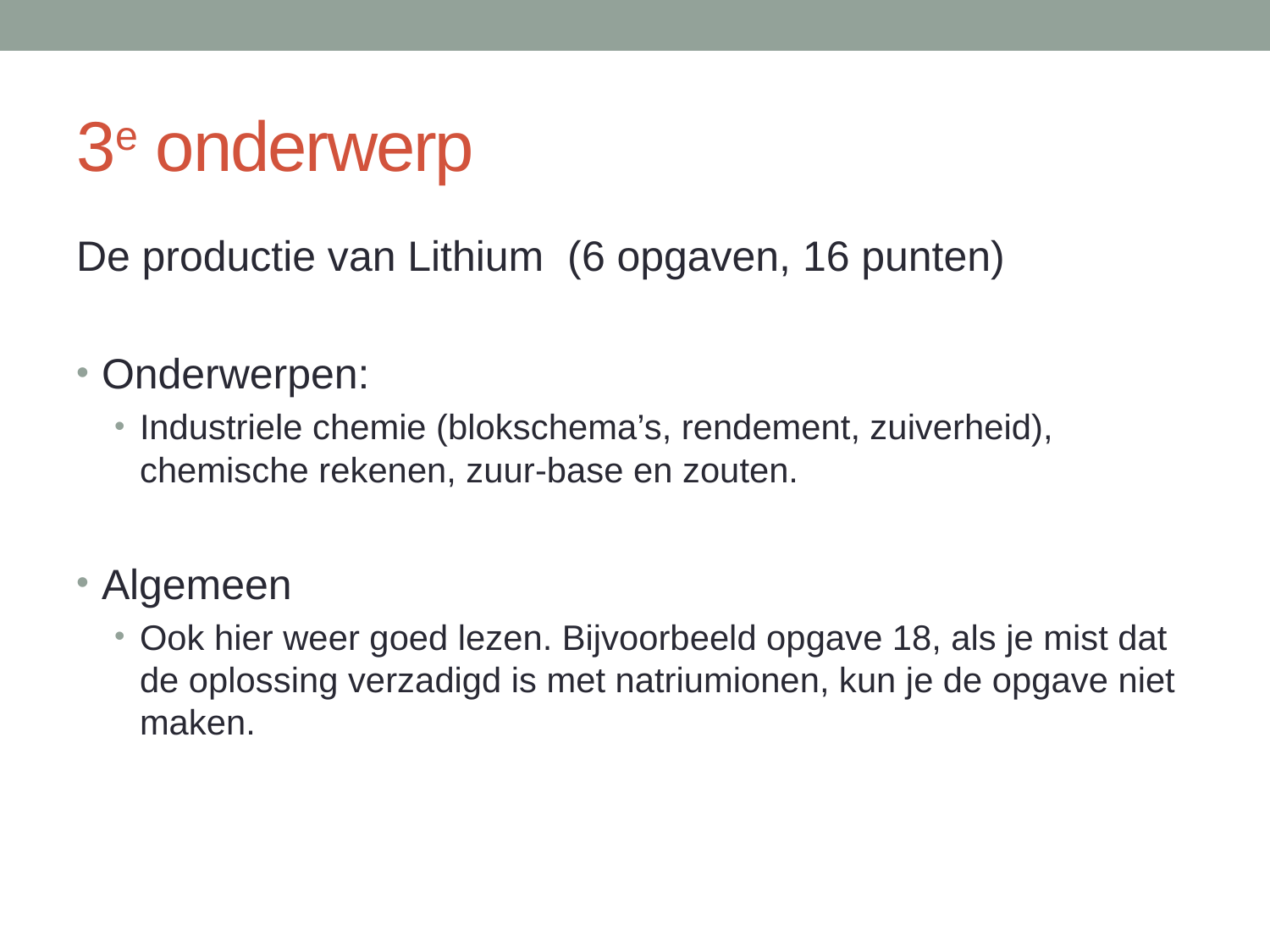

# 3e onderwerp
De productie van Lithium  (6 opgaven, 16 punten)

Onderwerpen:
Industriele chemie (blokschema’s, rendement, zuiverheid), chemische rekenen, zuur-base en zouten.

Algemeen
Ook hier weer goed lezen. Bijvoorbeeld opgave 18, als je mist dat de oplossing verzadigd is met natriumionen, kun je de opgave niet maken.